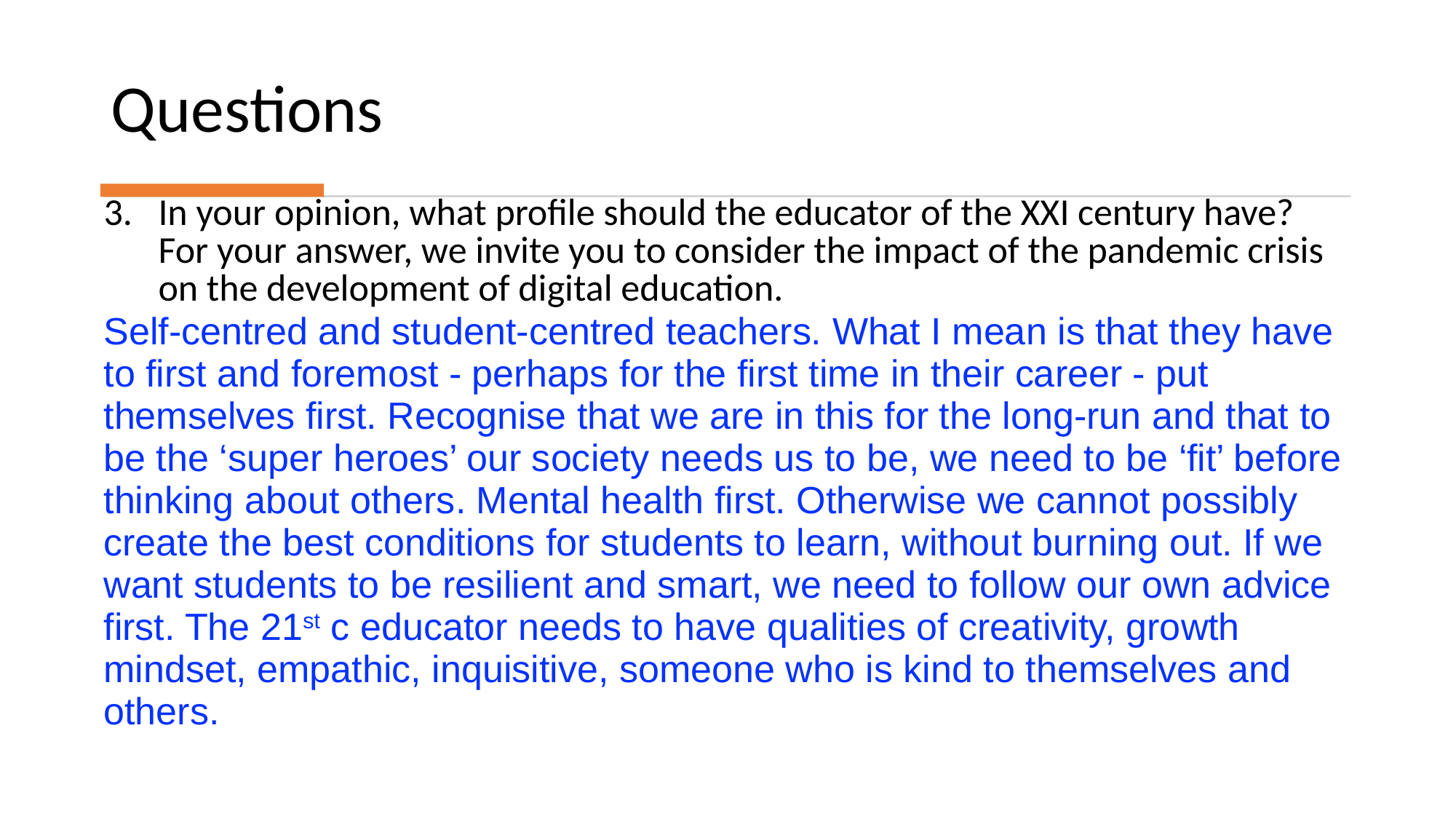

# Questions

| In your opinion, what profile should the educator of the XXI century have? For your answer, we invite you to consider the impact of the pandemic crisis on the development of digital education.  Self-centred and student-centred teachers. What I mean is that they have to first and foremost - perhaps for the first time in their career - put themselves first. Recognise that we are in this for the long-run and that to be the ‘super heroes’ our society needs us to be, we need to be ‘fit’ before thinking about others. Mental health first. Otherwise we cannot possibly create the best conditions for students to learn, without burning out. If we want students to be resilient and smart, we need to follow our own advice first. The 21st c educator needs to have qualities of creativity, growth mindset, empathic, inquisitive, someone who is kind to themselves and others. |
| --- |